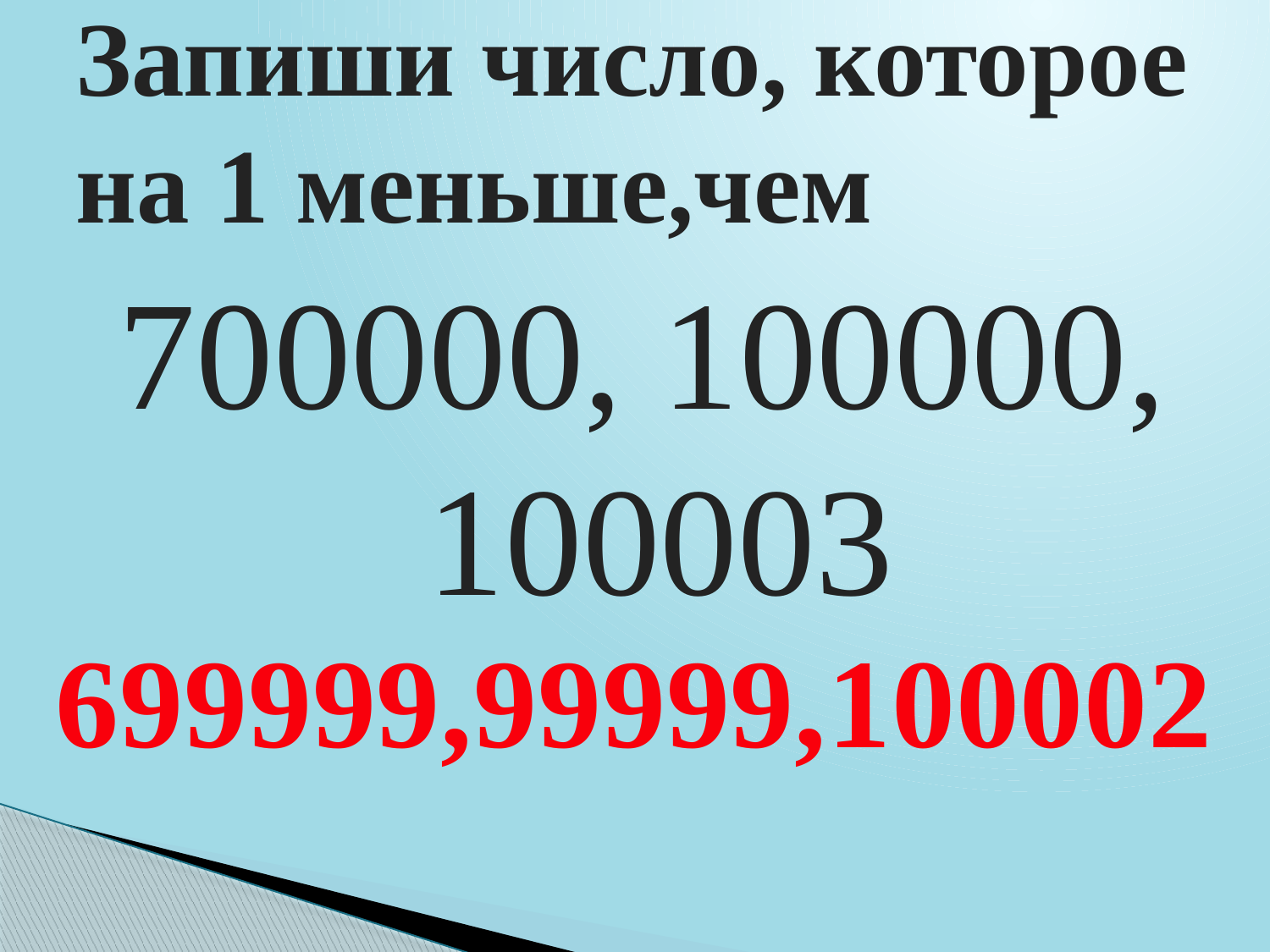

# Запиши число, которое на 1 меньше,чем
700000, 100000, 100003
699999,99999,100002